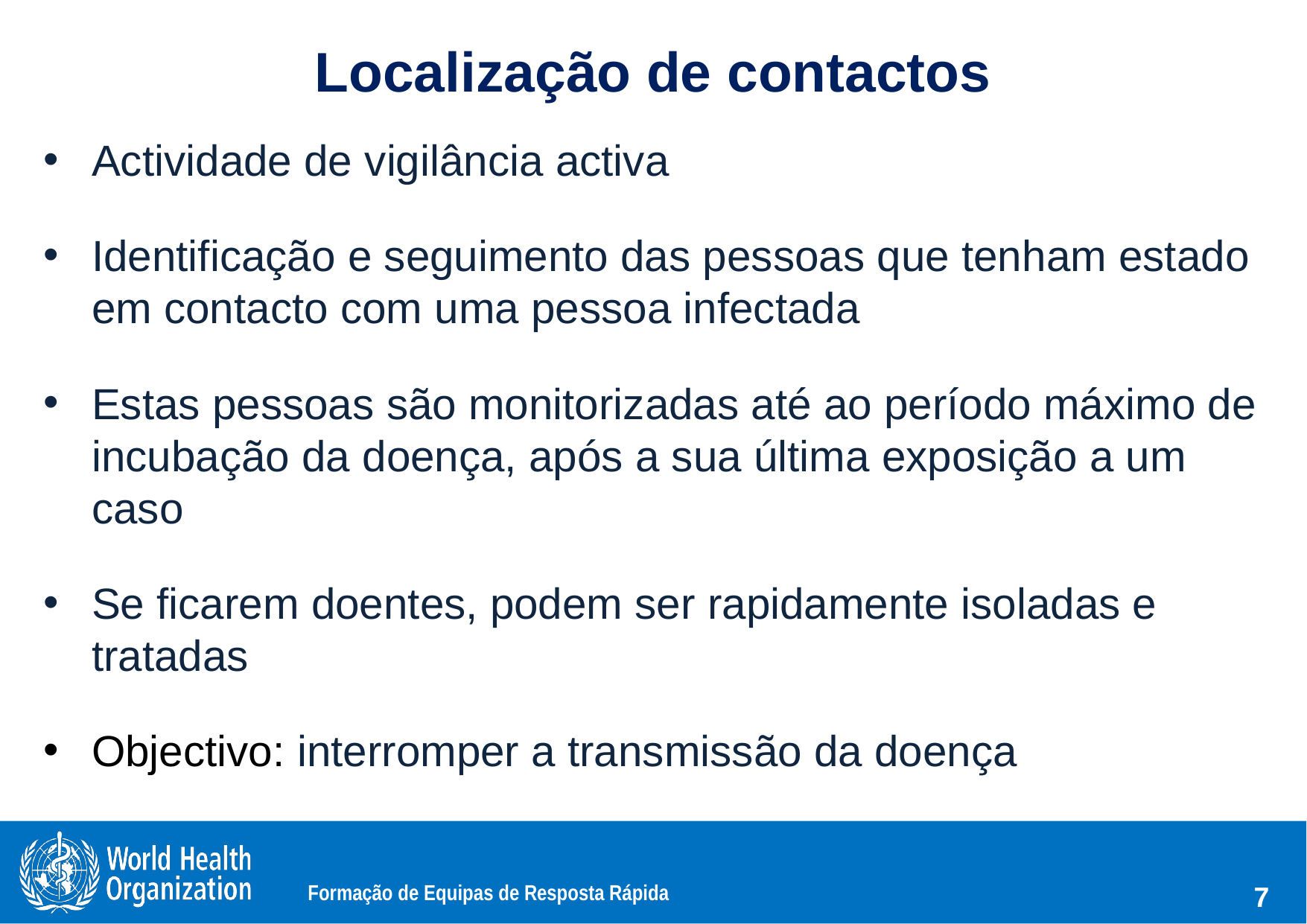

# Localização de contactos
Actividade de vigilância activa

Identificação e seguimento das pessoas que tenham estado em contacto com uma pessoa infectada

Estas pessoas são monitorizadas até ao período máximo de incubação da doença, após a sua última exposição a um caso

Se ficarem doentes, podem ser rapidamente isoladas e tratadas

Objectivo: interromper a transmissão da doença